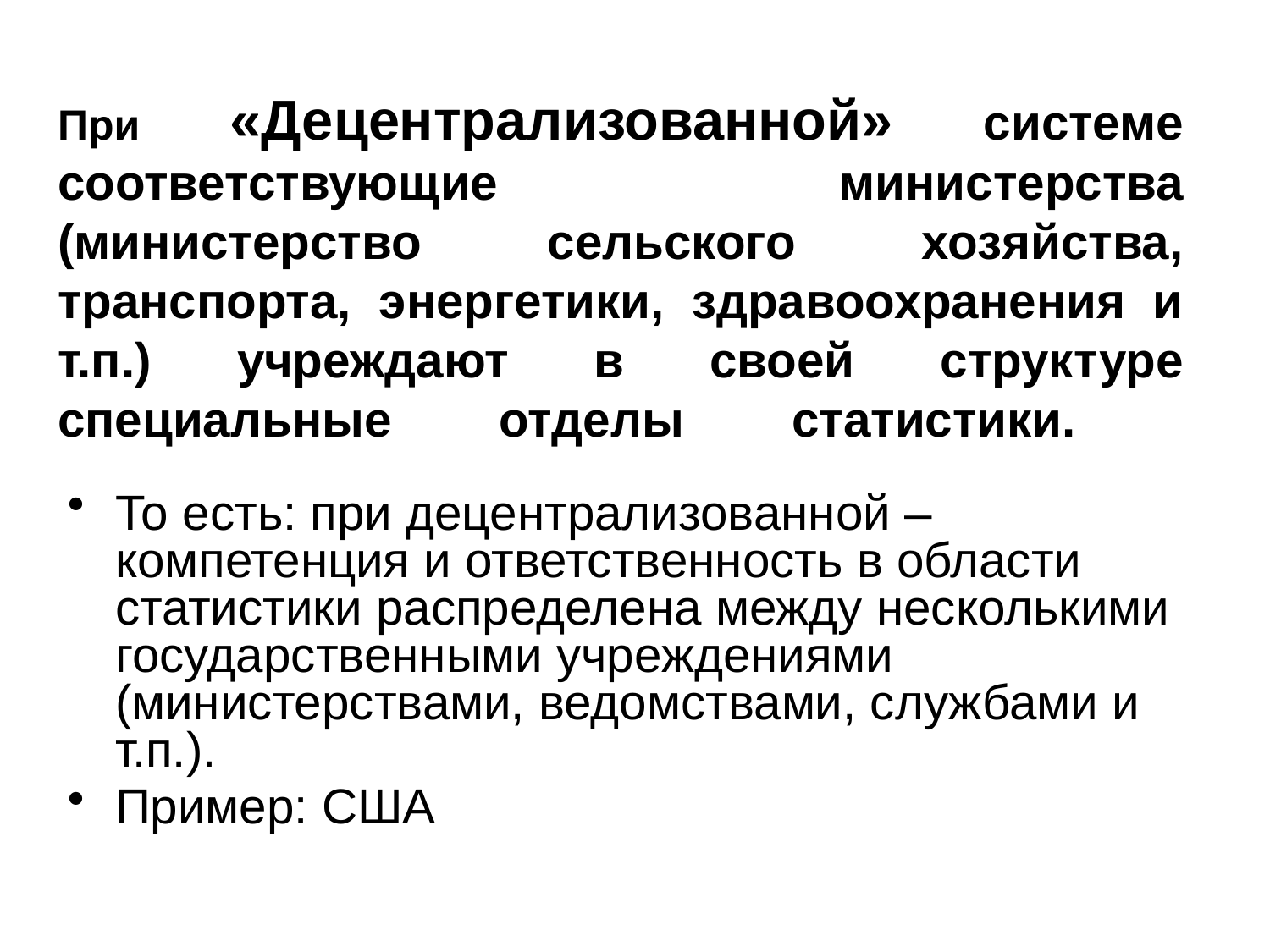

# При «Децентрализованной» системе соответствующие министерства (министерство сельского хозяйства, транспорта, энергетики, здравоохранения и т.п.) учреждают в своей структуре специальные отделы статистики.
То есть: при децентрализованной – компетенция и ответственность в области статистики распределена между несколькими государственными учреждениями (министерствами, ведомствами, службами и т.п.).
Пример: США